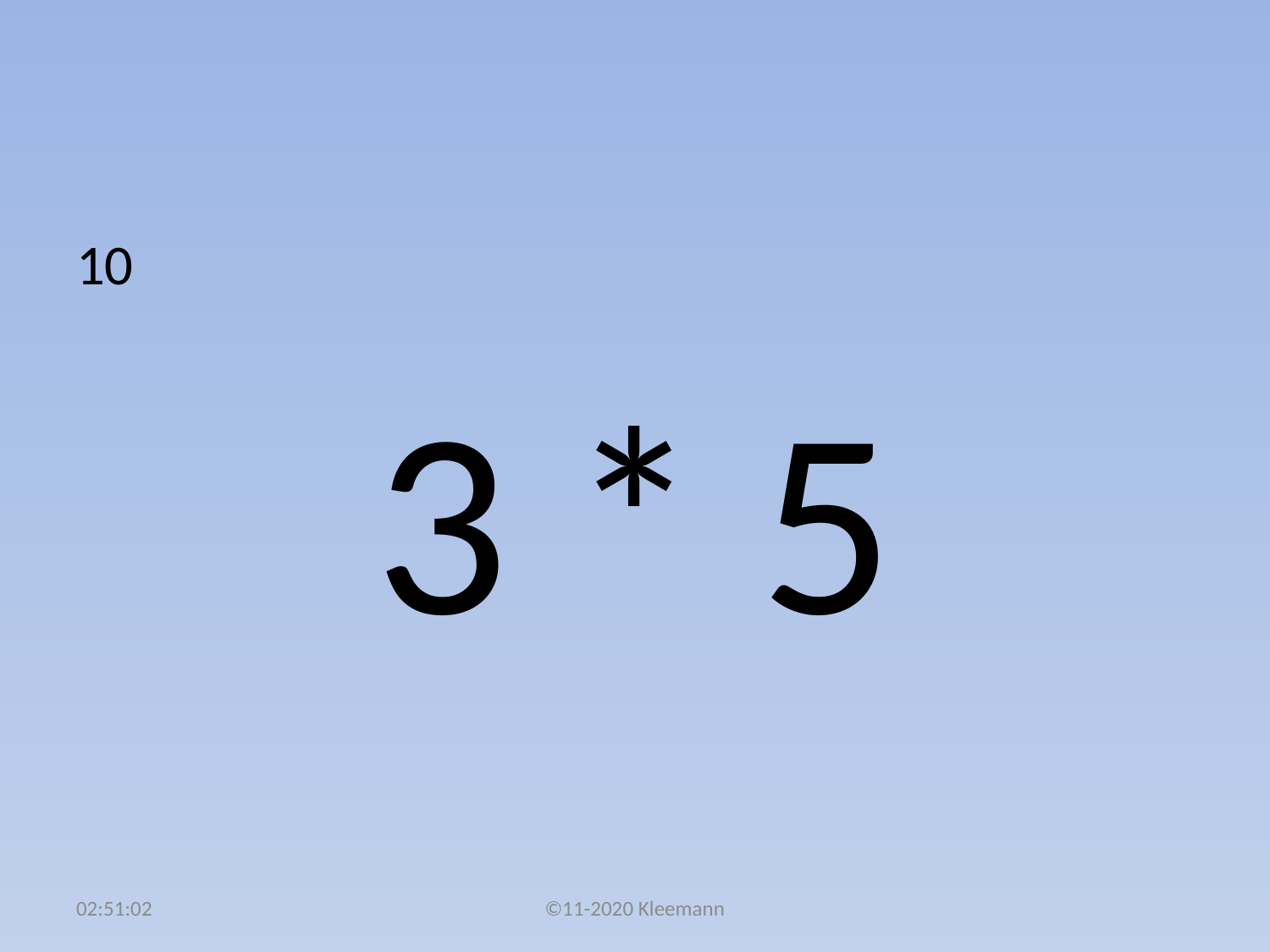

#
10
3 * 5
02:51:02
©11-2020 Kleemann